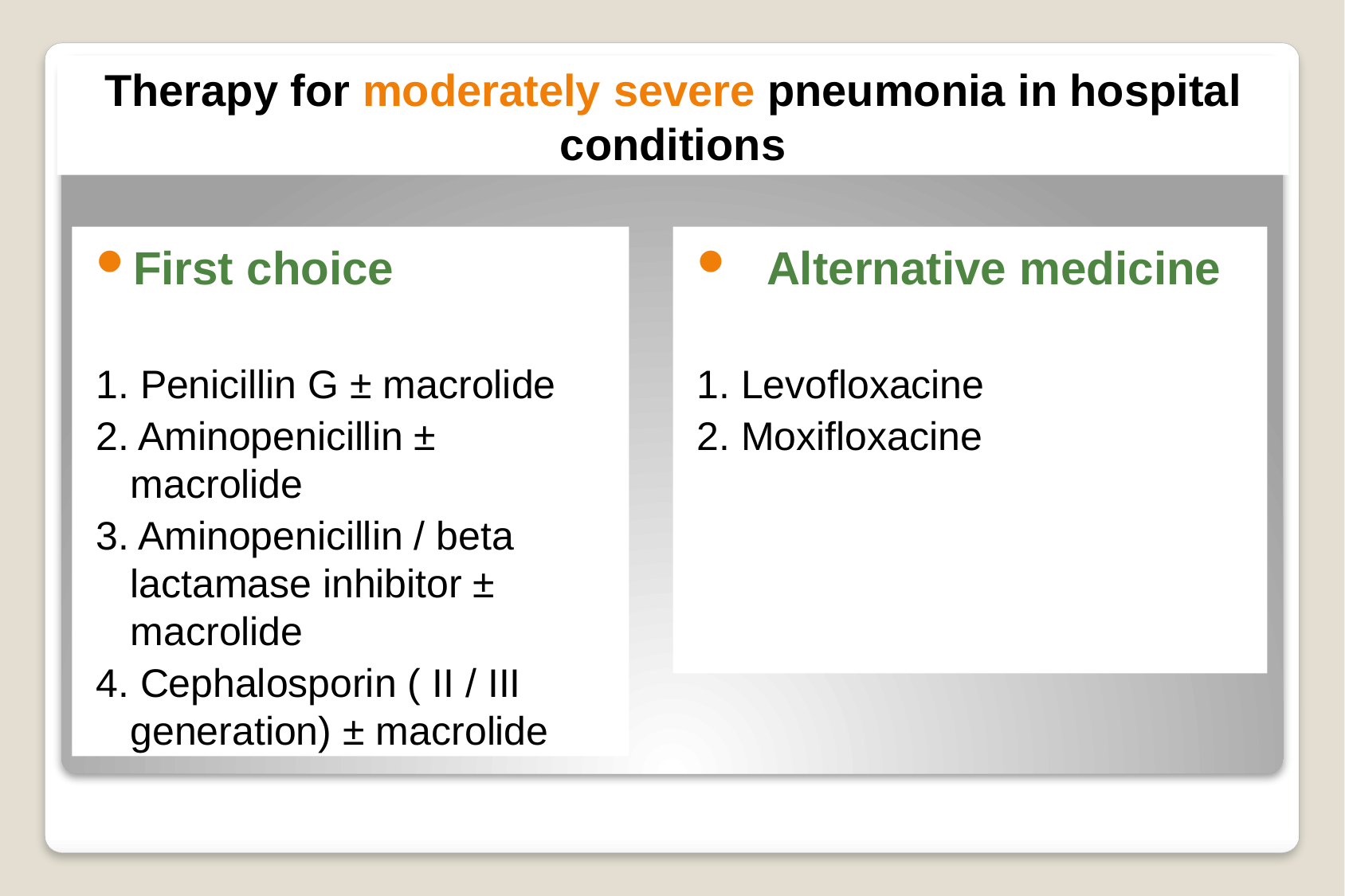

# Therapy for moderately severe pneumonia in hospital conditions
First choice

1. Penicillin G ± macrolide
2. Aminopenicillin ± macrolide
3. Aminopenicillin / beta lactamase inhibitor ± macrolide
4. Cephalosporin ( II / III generation) ± macrolide
Alternative medicine

1. Levofloxacine
2. Moxifloxacine